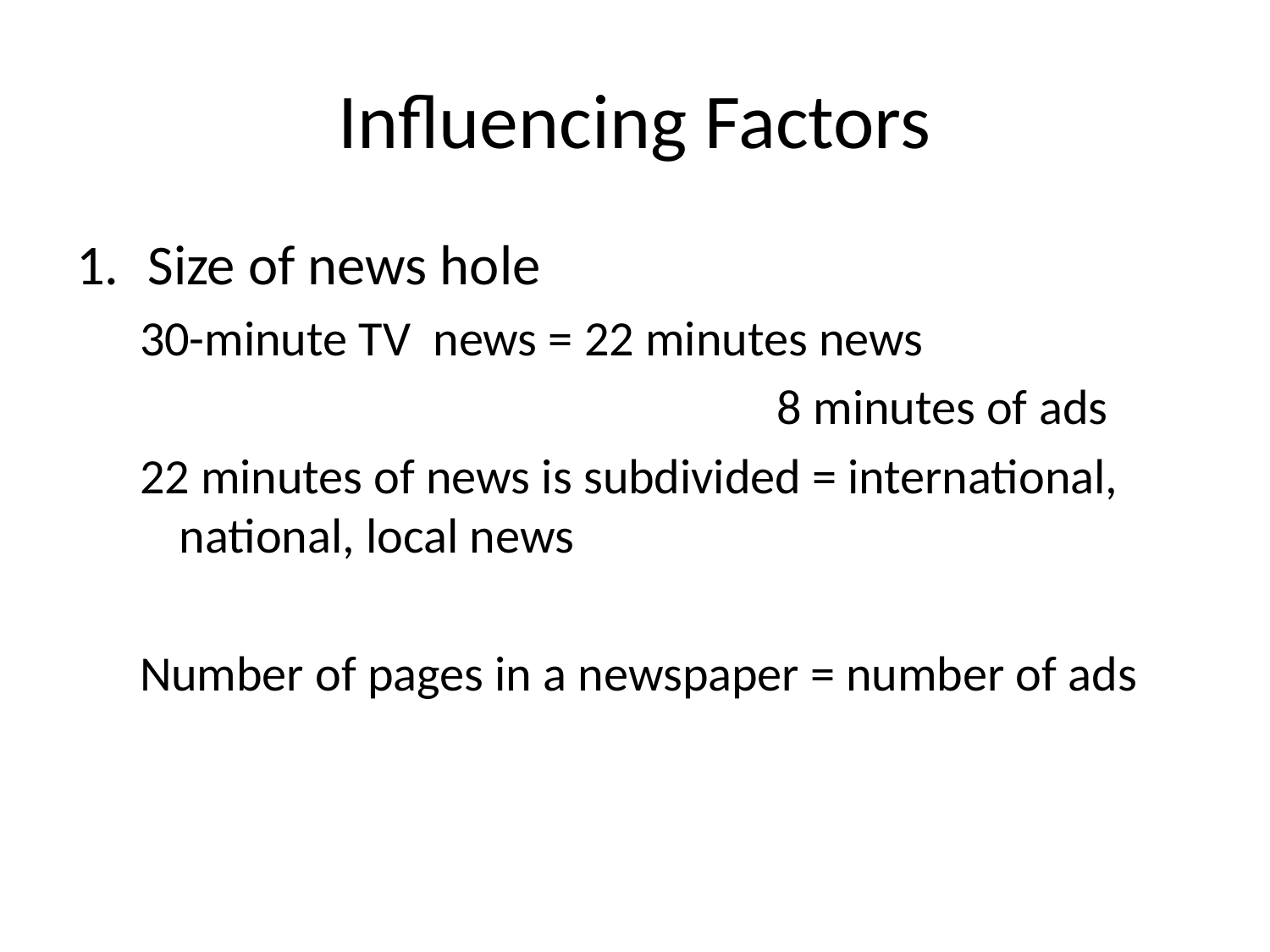

# Influencing Factors
Size of news hole
30-minute TV  news = 22 minutes news
					        8 minutes of ads
22 minutes of news is subdivided = international, national, local news

Number of pages in a newspaper = number of ads